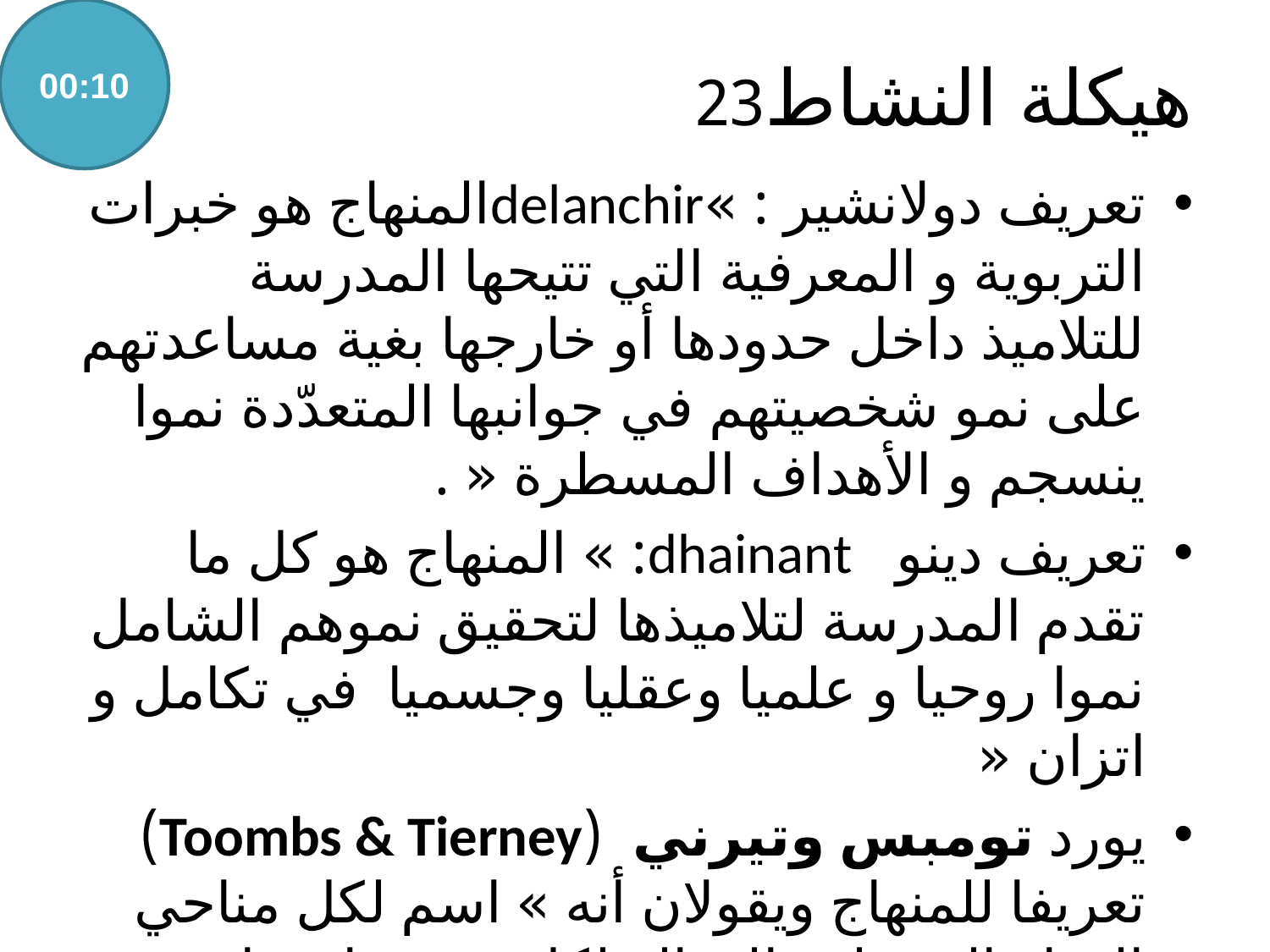

00:10
# هيكلة النشاط23
تعريف دولانشير : »delanchirالمنهاج هو خبرات التربوية و المعرفية التي تتيحها المدرسة للتلاميذ داخل حدودها أو خارجها بغية مساعدتهم على نمو شخصيتهم في جوانبها المتعدّدة نموا ينسجم و الأهداف المسطرة « .
تعريف دينو   dhainant: » المنهاج هو كل ما تقدم المدرسة لتلاميذها لتحقيق نموهم الشامل نموا روحيا و علميا وعقليا وجسميا  في تكامل و اتزان «
يورد تومبس وتيرني  (Toombs & Tierney) تعريفا للمنهاج ويقولان أنه » اسم لكل مناحي الحياة النشطة والفعالة لكل فرد بما فيها الأهداف، والمحتوى، والأنشطة، والتقويم «